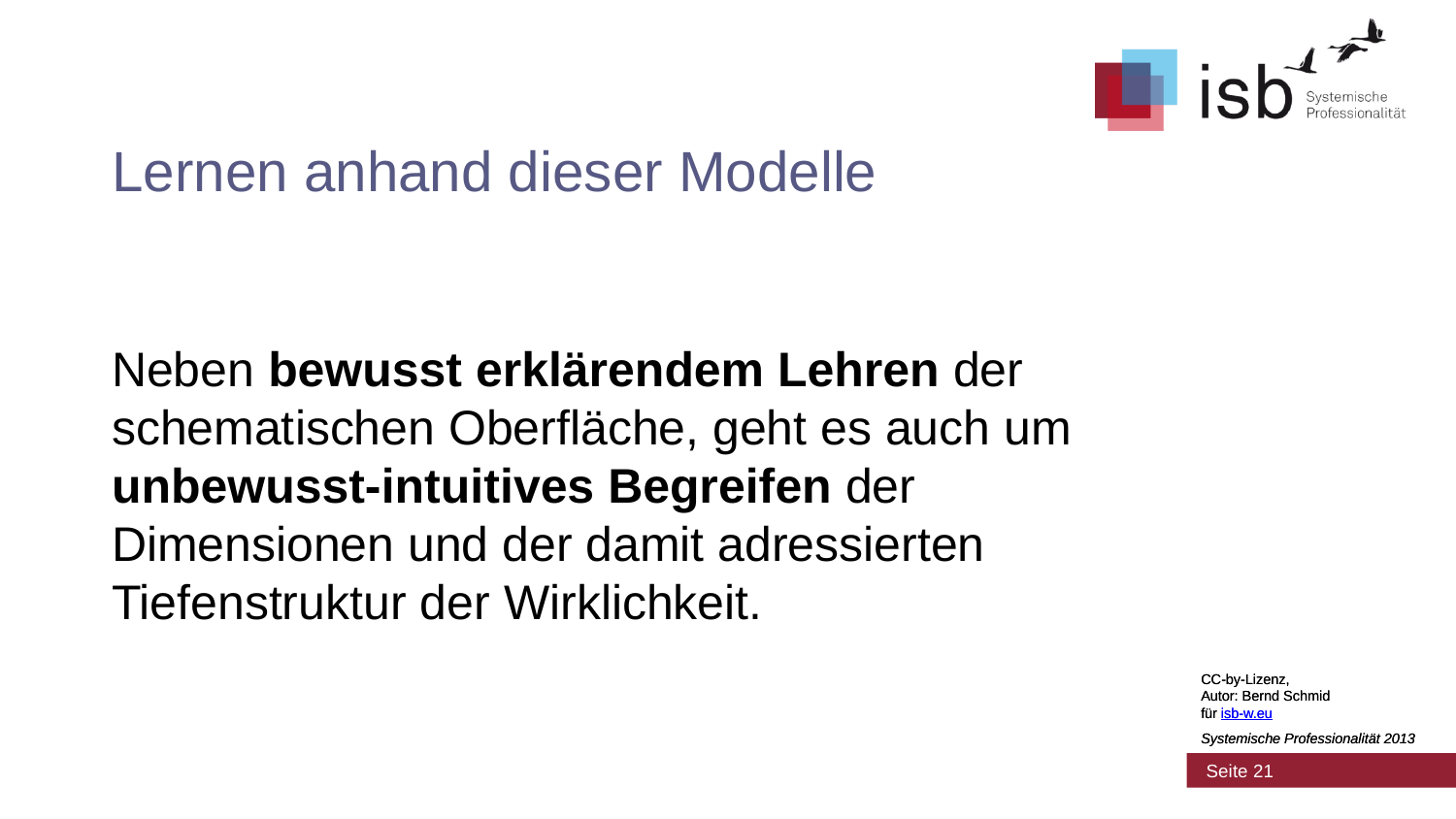

# Lernen anhand dieser Modelle
Neben bewusst erklärendem Lehren der schematischen Oberfläche, geht es auch um unbewusst-intuitives Begreifen der Dimensionen und der damit adressierten Tiefenstruktur der Wirklichkeit.

CC-by-Lizenz,
Autor: Bernd Schmid
für isb-w.eu
Systemische Professionalität 2013
 Seite 21